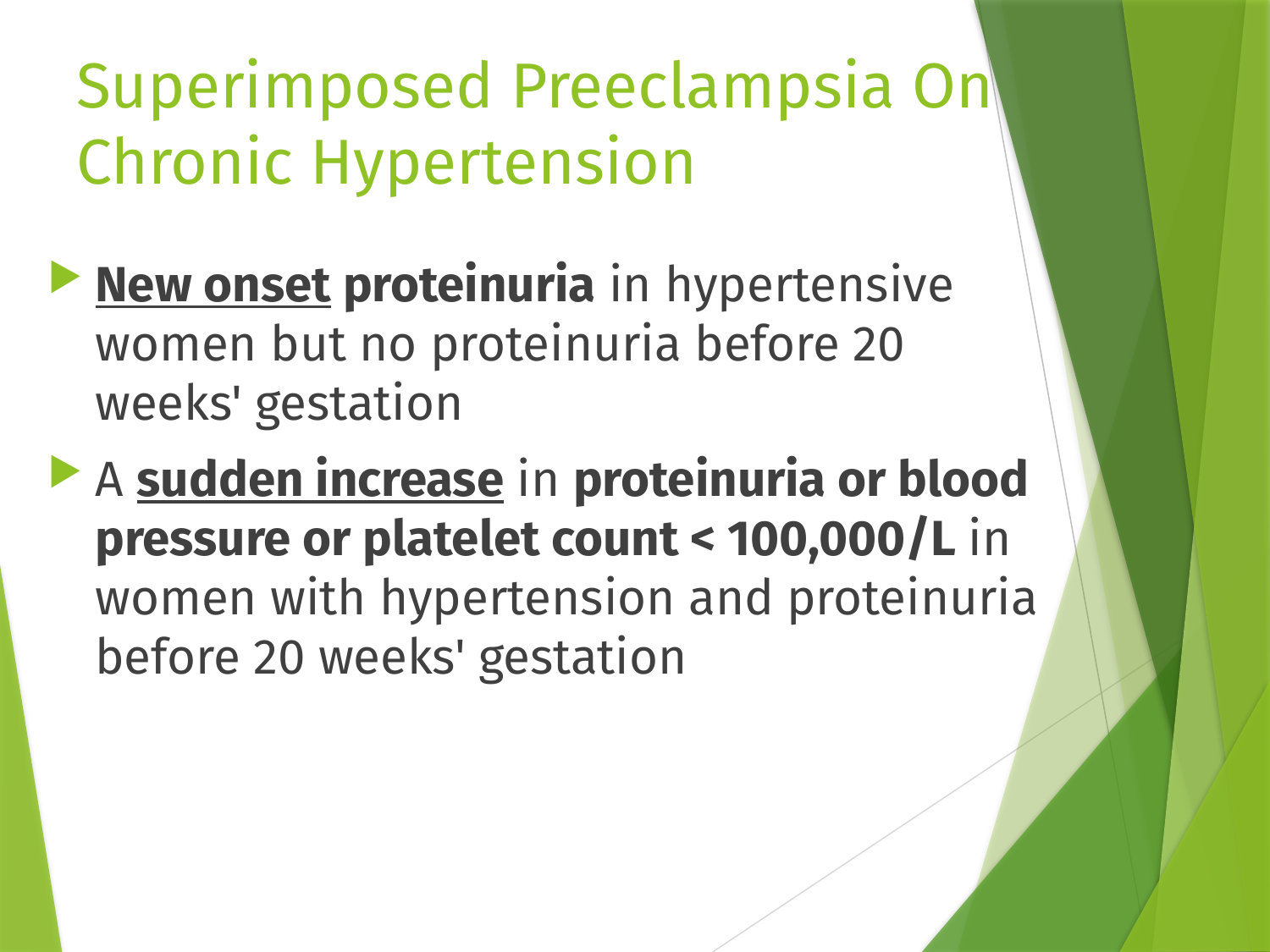

# Superimposed Preeclampsia On Chronic Hypertension
New onset proteinuria in hypertensive women but no proteinuria before 20 weeks' gestation
A sudden increase in proteinuria or blood pressure or platelet count < 100,000/L in women with hypertension and proteinuria before 20 weeks' gestation